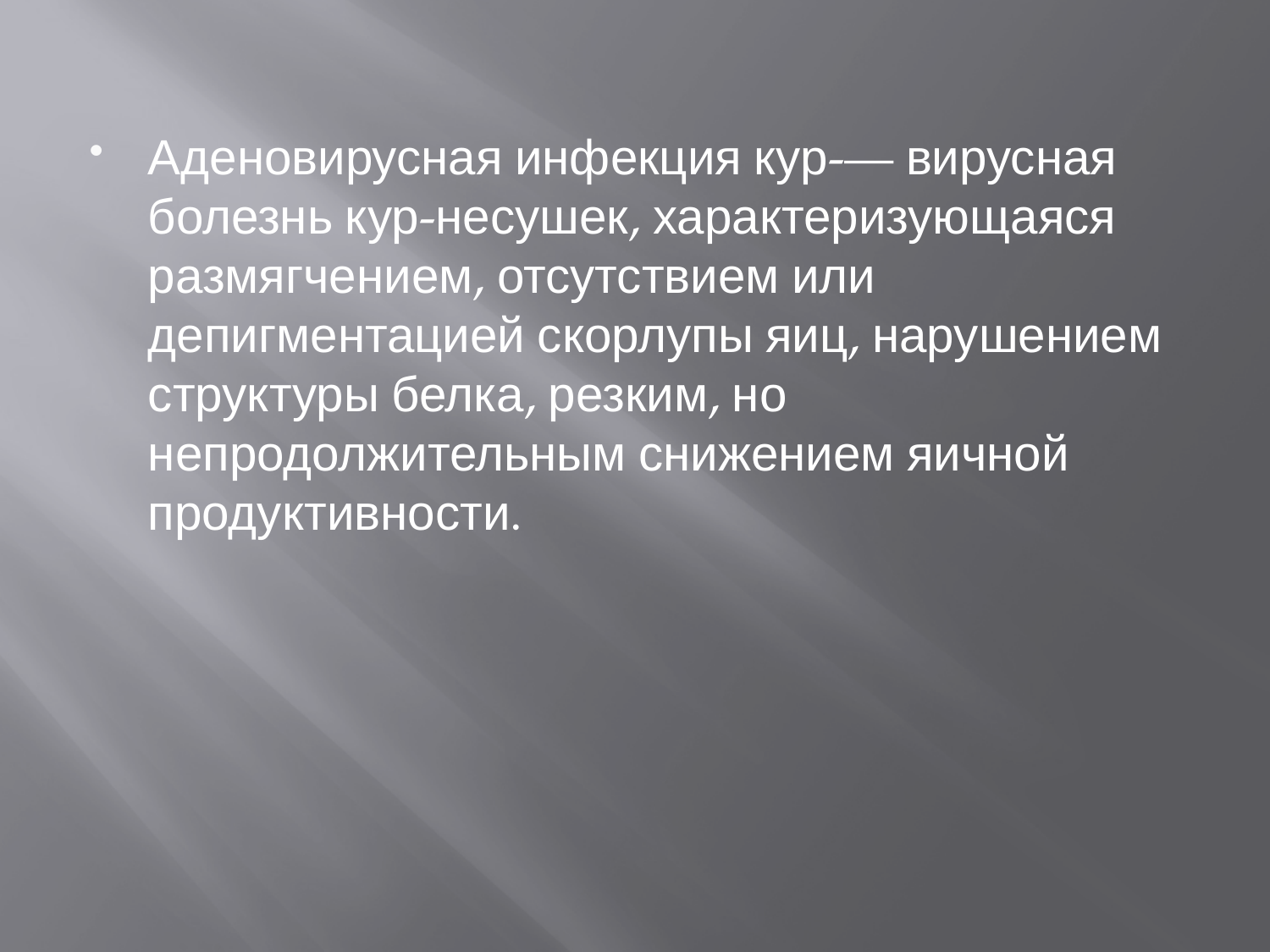

Аденовирусная инфекция кур-— вирусная болезнь кур-несушек, характеризующаяся размягчением, отсутствием или депигментацией скорлупы яиц, нарушением структуры белка, резким, но непродолжительным снижением яичной продуктивности.